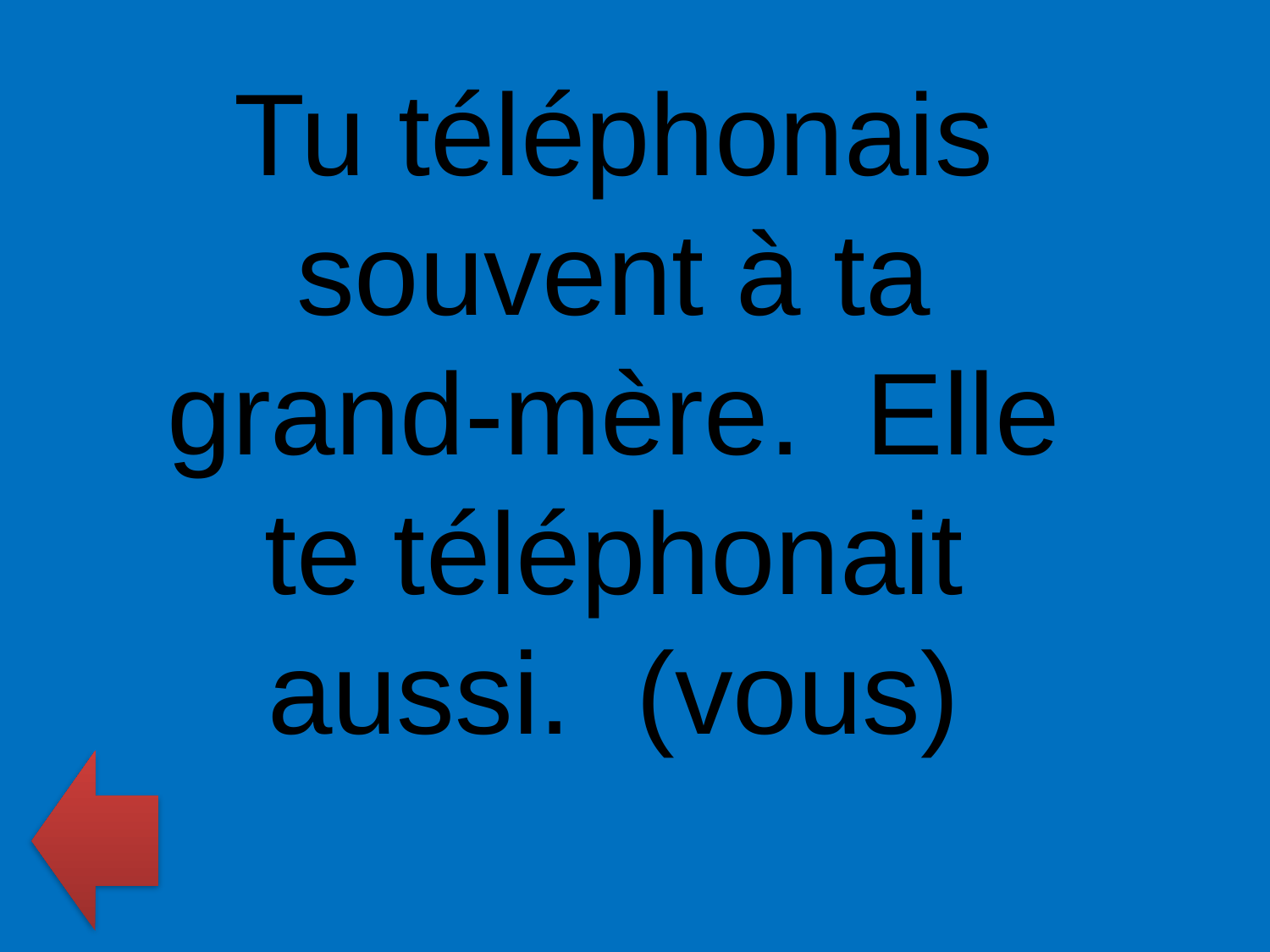

Tu téléphonais souvent à ta grand-mère.  Elle te téléphonait aussi.  (vous)